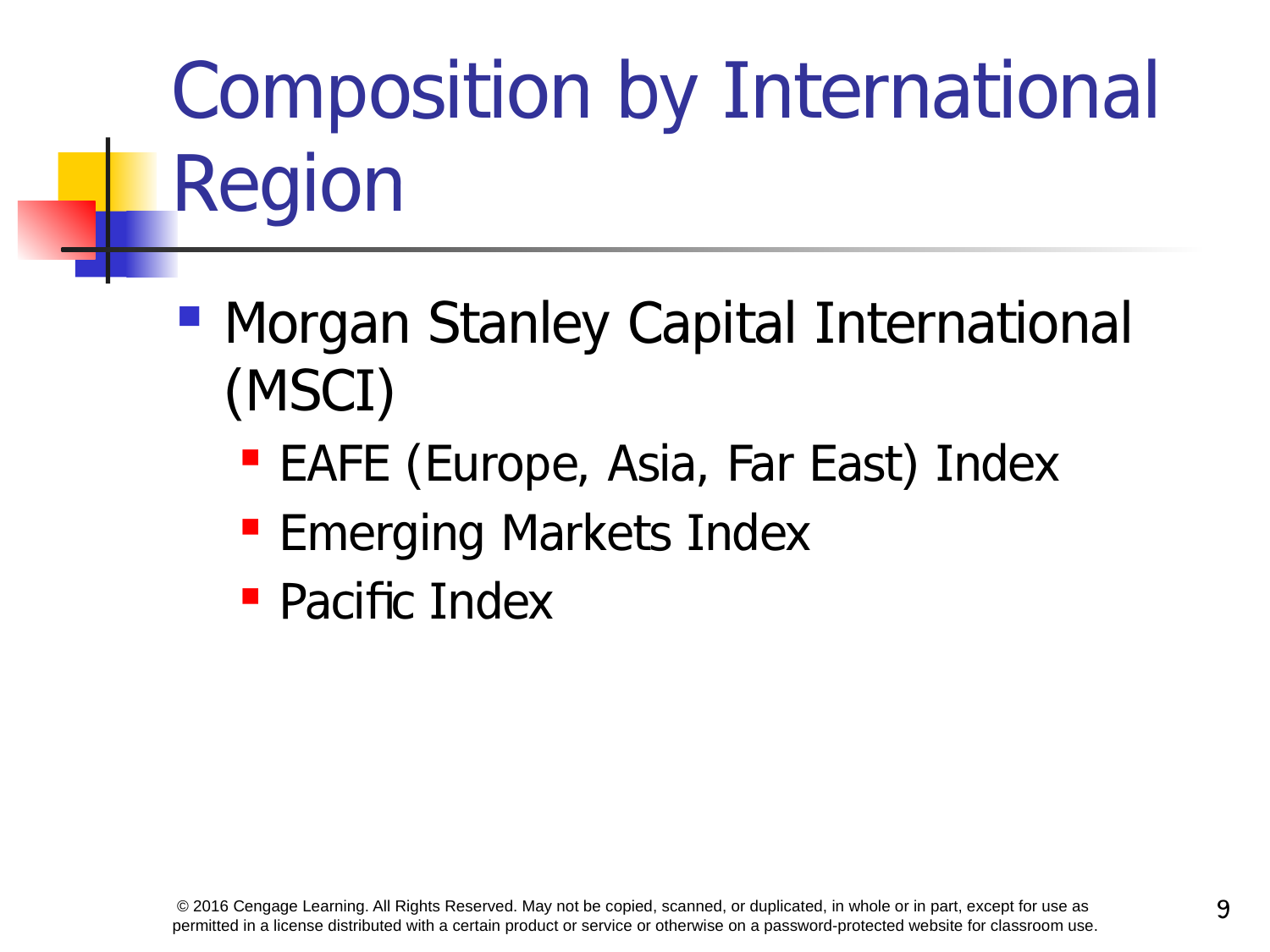

# Composition by International Region
Morgan Stanley Capital International (MSCI)
EAFE (Europe, Asia, Far East) Index
Emerging Markets Index
Pacific Index
9